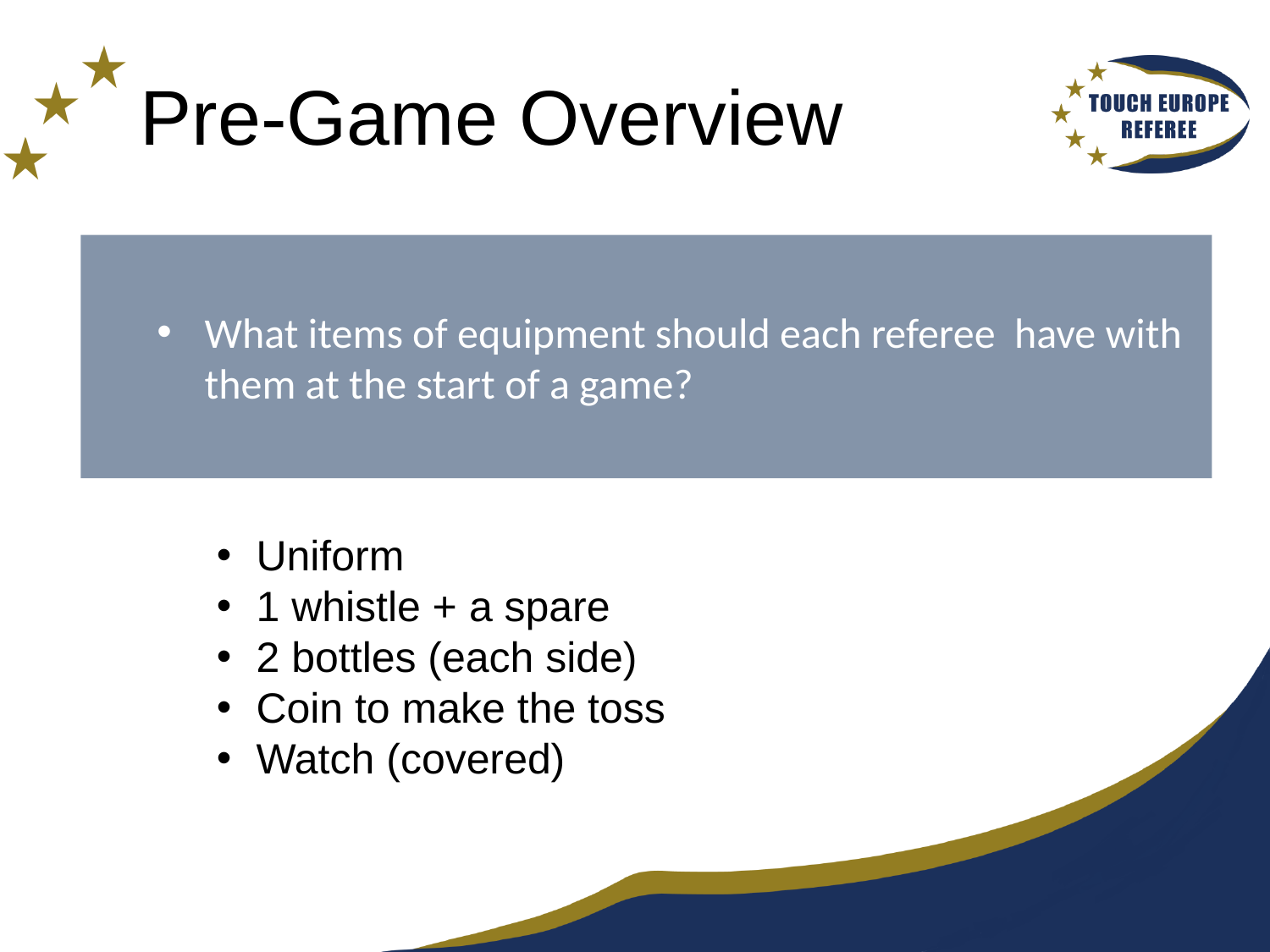

# Pre-Game Overview
What items of equipment should each referee  have with them at the start of a game?
Uniform
1 whistle + a spare
2 bottles (each side)
Coin to make the toss
Watch (covered)